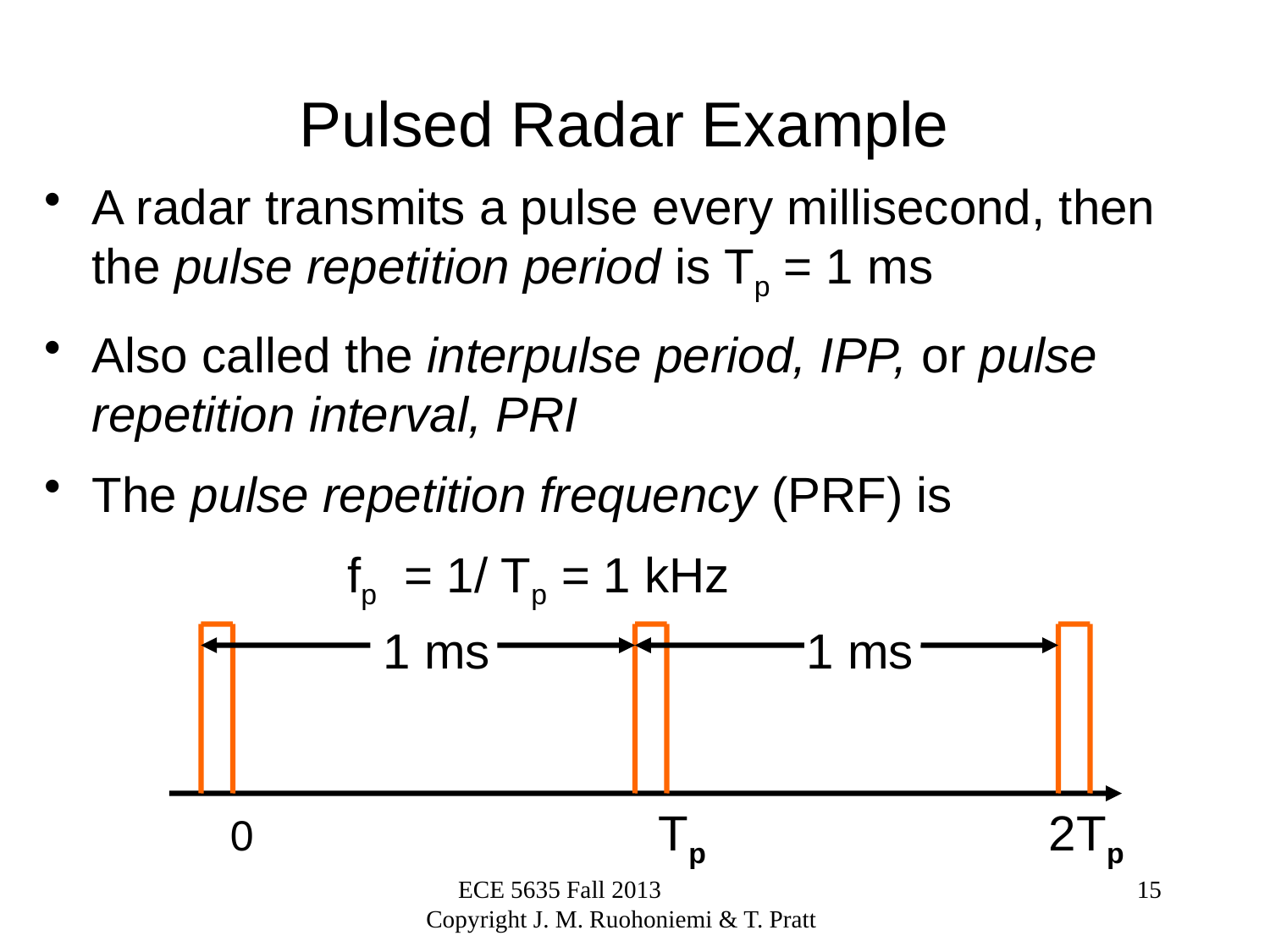

# Pulsed Radar Example
A radar transmits a pulse every millisecond, then the pulse repetition period is Tp = 1 ms
Also called the interpulse period, IPP, or pulse repetition interval, PRI
The pulse repetition frequency (PRF) is
                      fp  = 1/ Tp = 1 kHz

1 ms
1 ms

0			    Tp	                            2Tp
ECE 5635 Fall 2013                      Copyright J. M. Ruohoniemi & T. Pratt
15